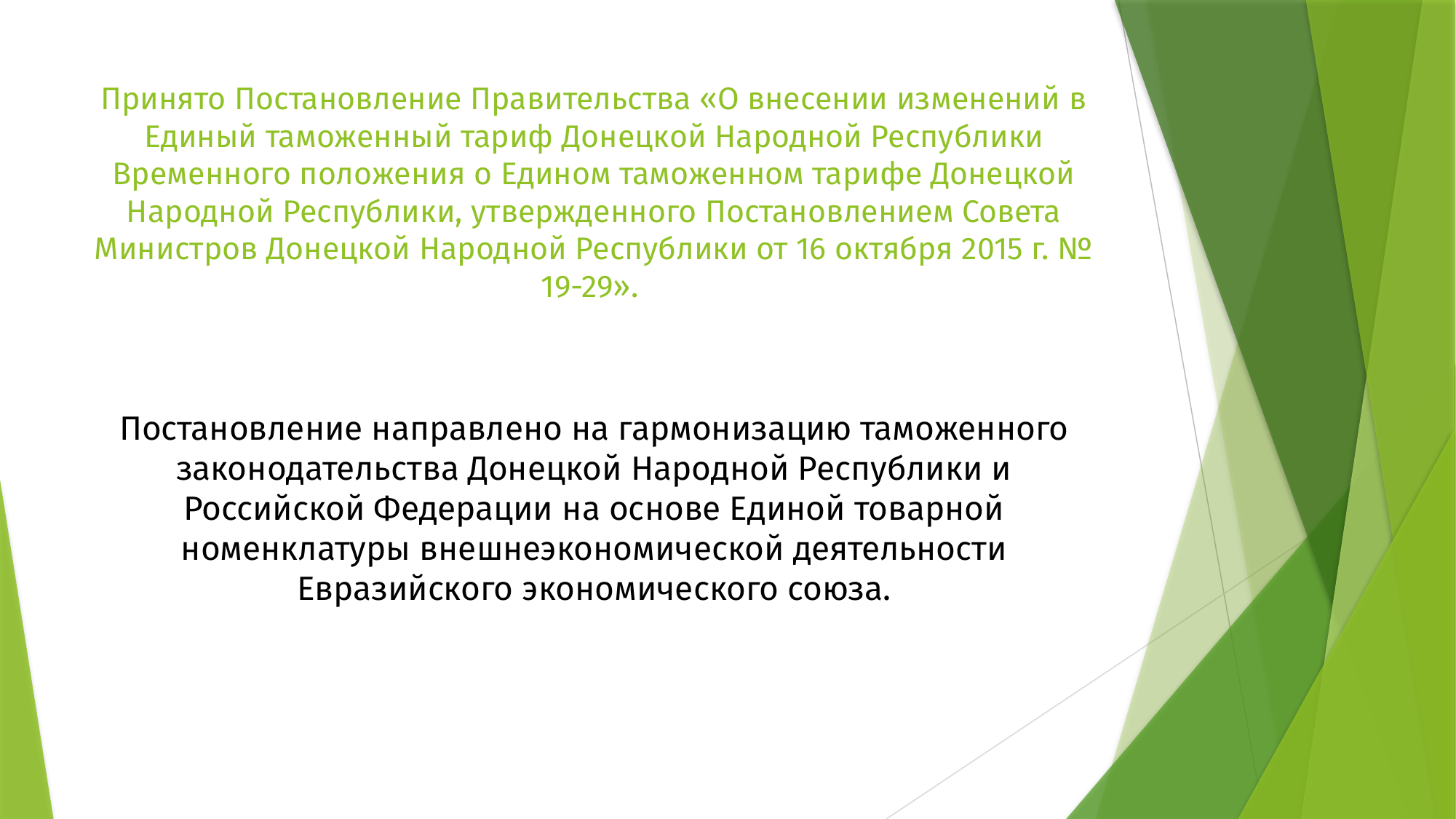

# Принято Постановление Правительства «О внесении изменений в Единый таможенный тариф Донецкой Народной Республики Временного положения о Едином таможенном тарифе Донецкой Народной Республики, утвержденного Постановлением Совета Министров Донецкой Народной Республики от 16 октября 2015 г. № 19-29».
Постановление направлено на гармонизацию таможенного законодательства Донецкой Народной Республики и Российской Федерации на основе Единой товарной номенклатуры внешнеэкономической деятельности Евразийского экономического союза.